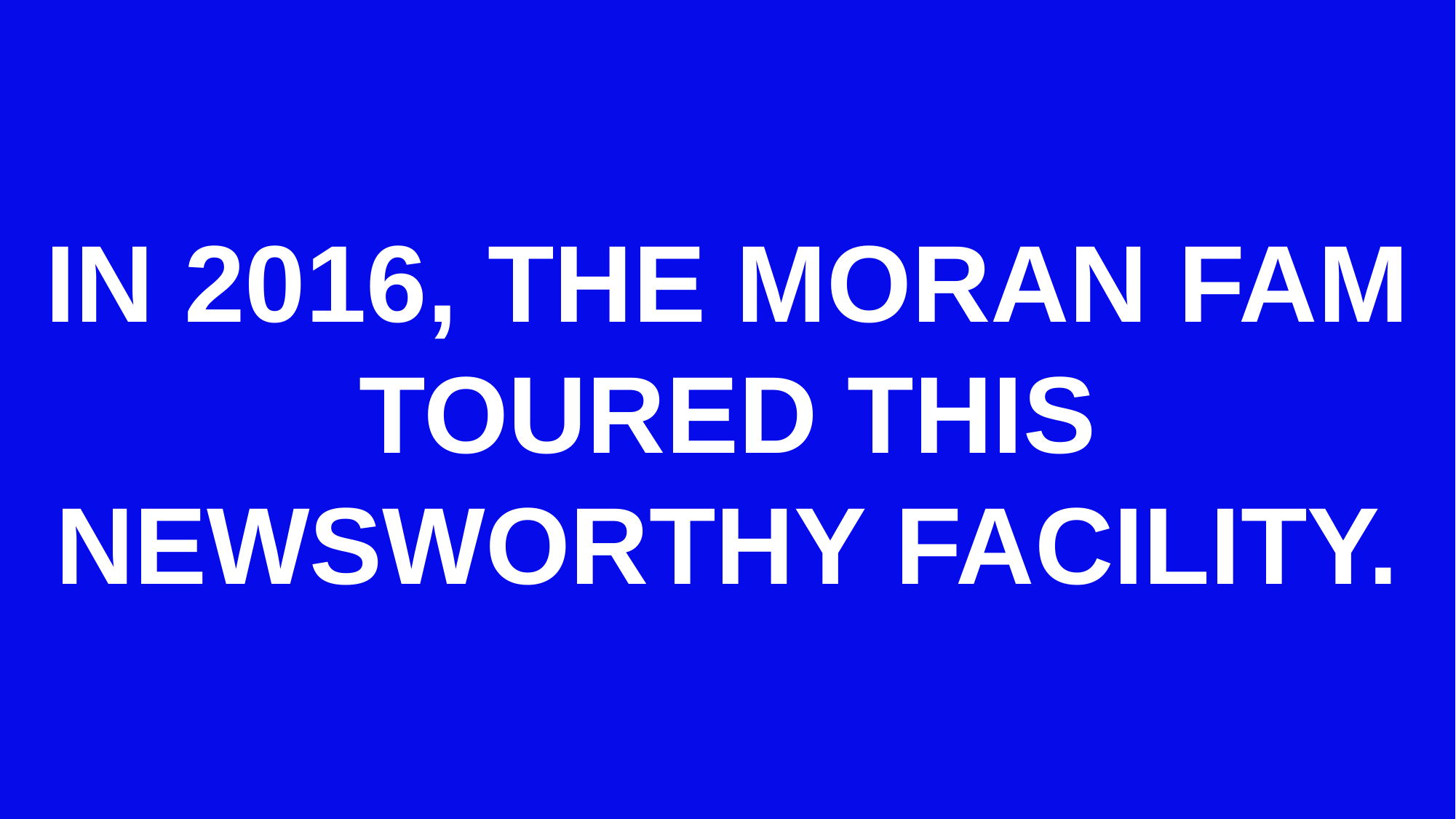

IN 2016, THE MORAN FAM TOURED THIS NEWSWORTHY FACILITY.